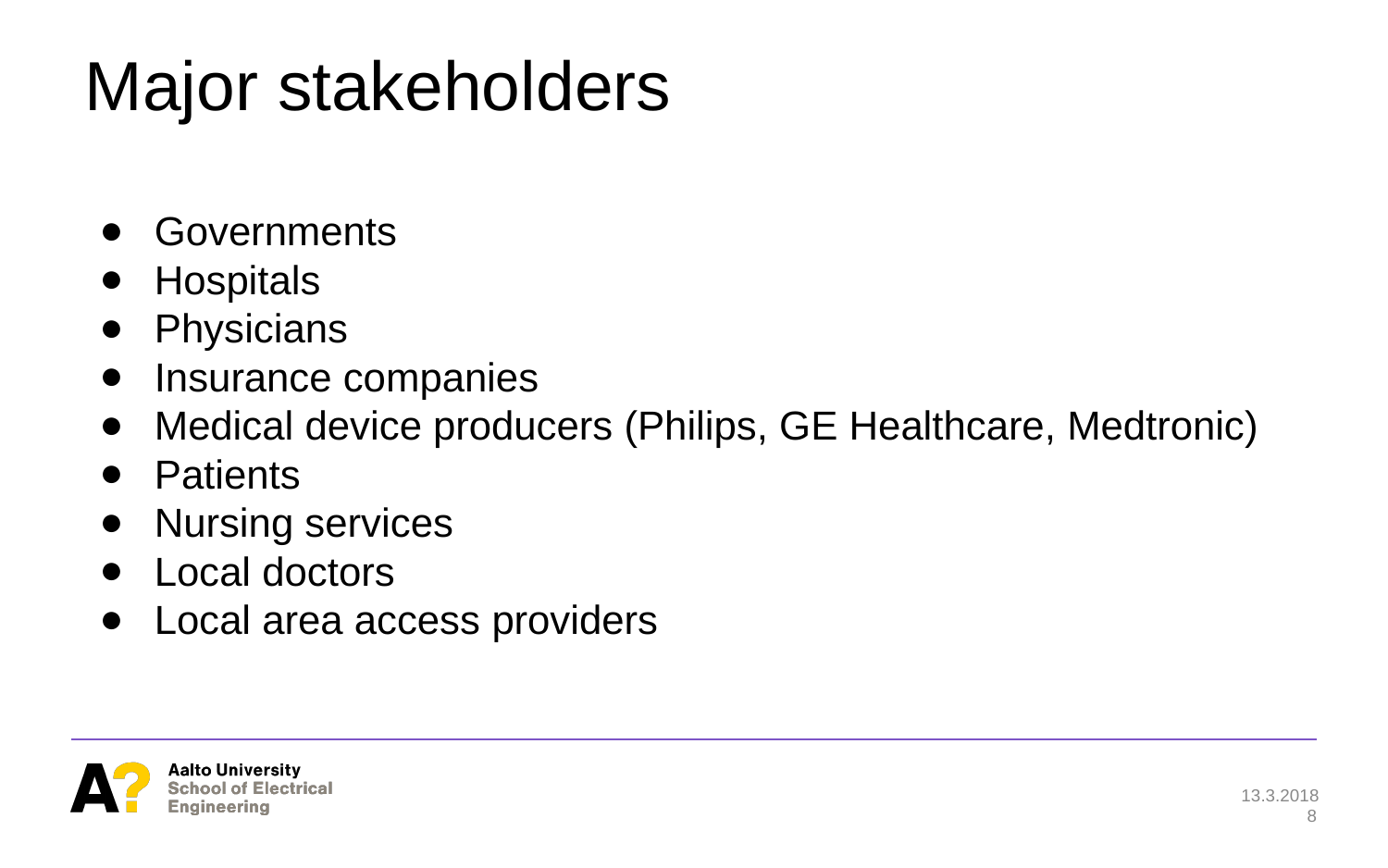

# Major stakeholders
Governments
Hospitals
Physicians
Insurance companies
Medical device producers (Philips, GE Healthcare, Medtronic)
Patients
Nursing services
Local doctors
Local area access providers
13.3.2018
8